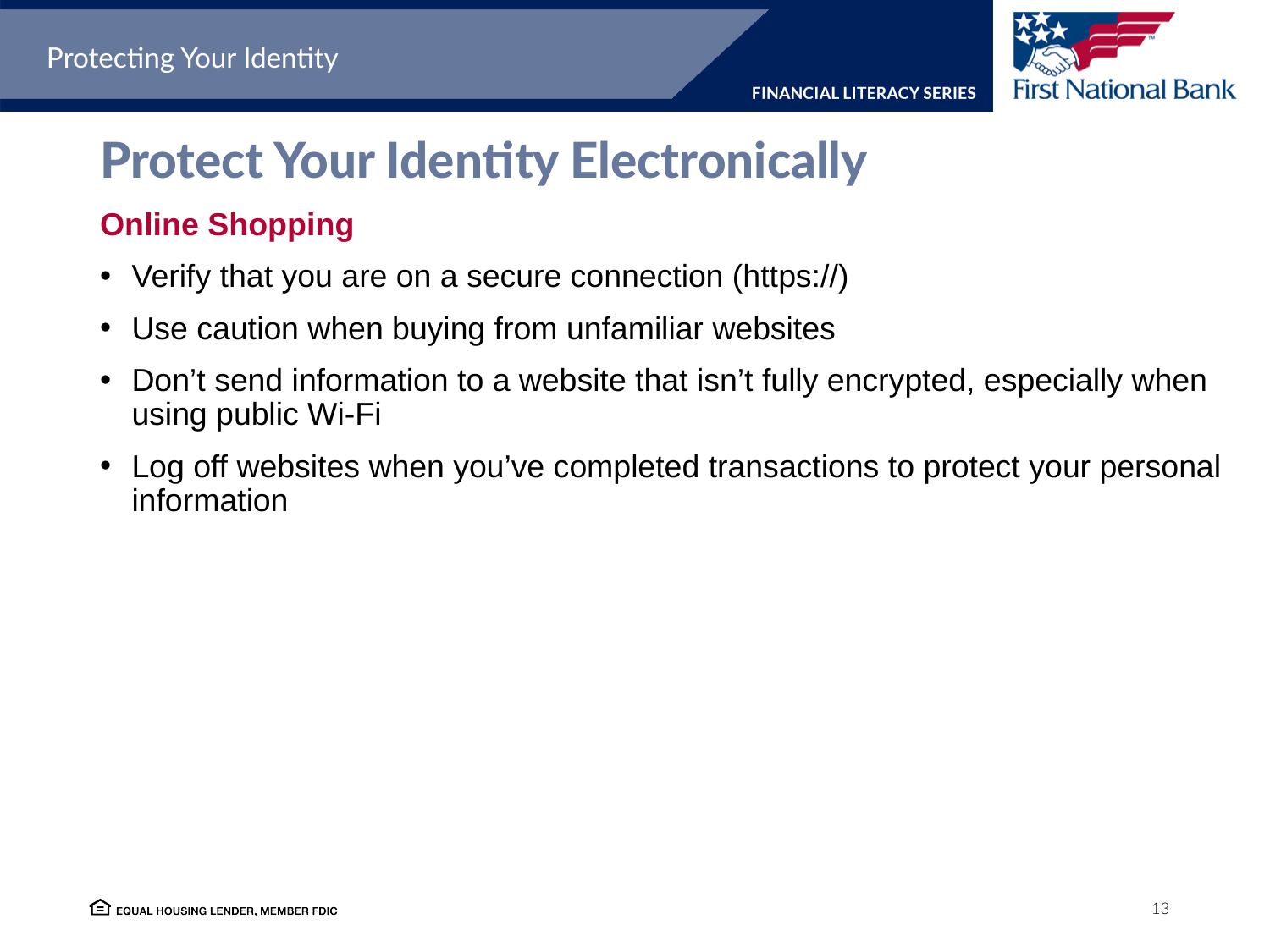

Protecting Your Identity
# Protect Your Identity Electronically
Online Shopping
Verify that you are on a secure connection (https://)
Use caution when buying from unfamiliar websites
Don’t send information to a website that isn’t fully encrypted, especially when using public Wi-Fi
Log off websites when you’ve completed transactions to protect your personal information
13